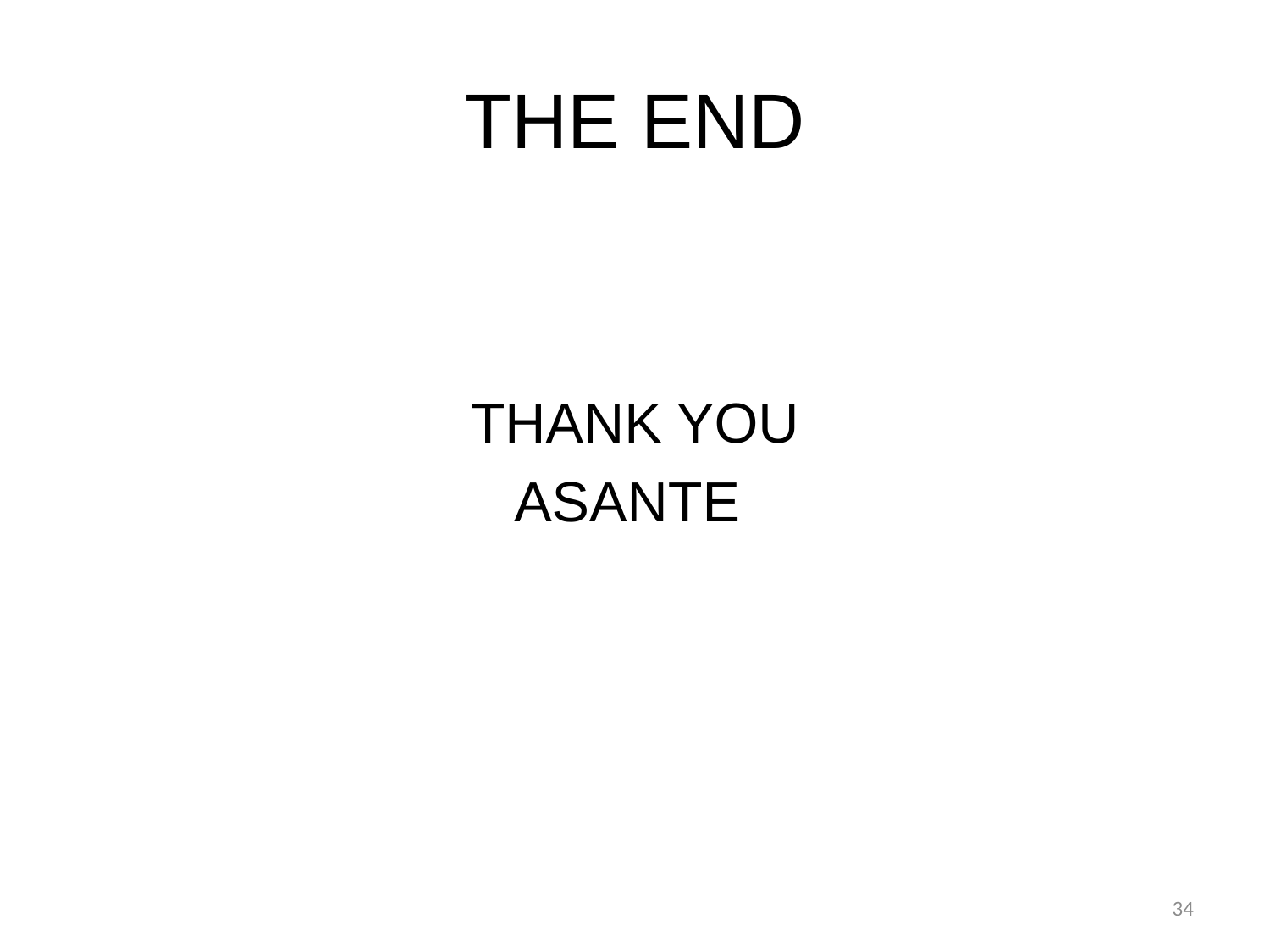

# THE END

THANK YOU
ASANTE
34